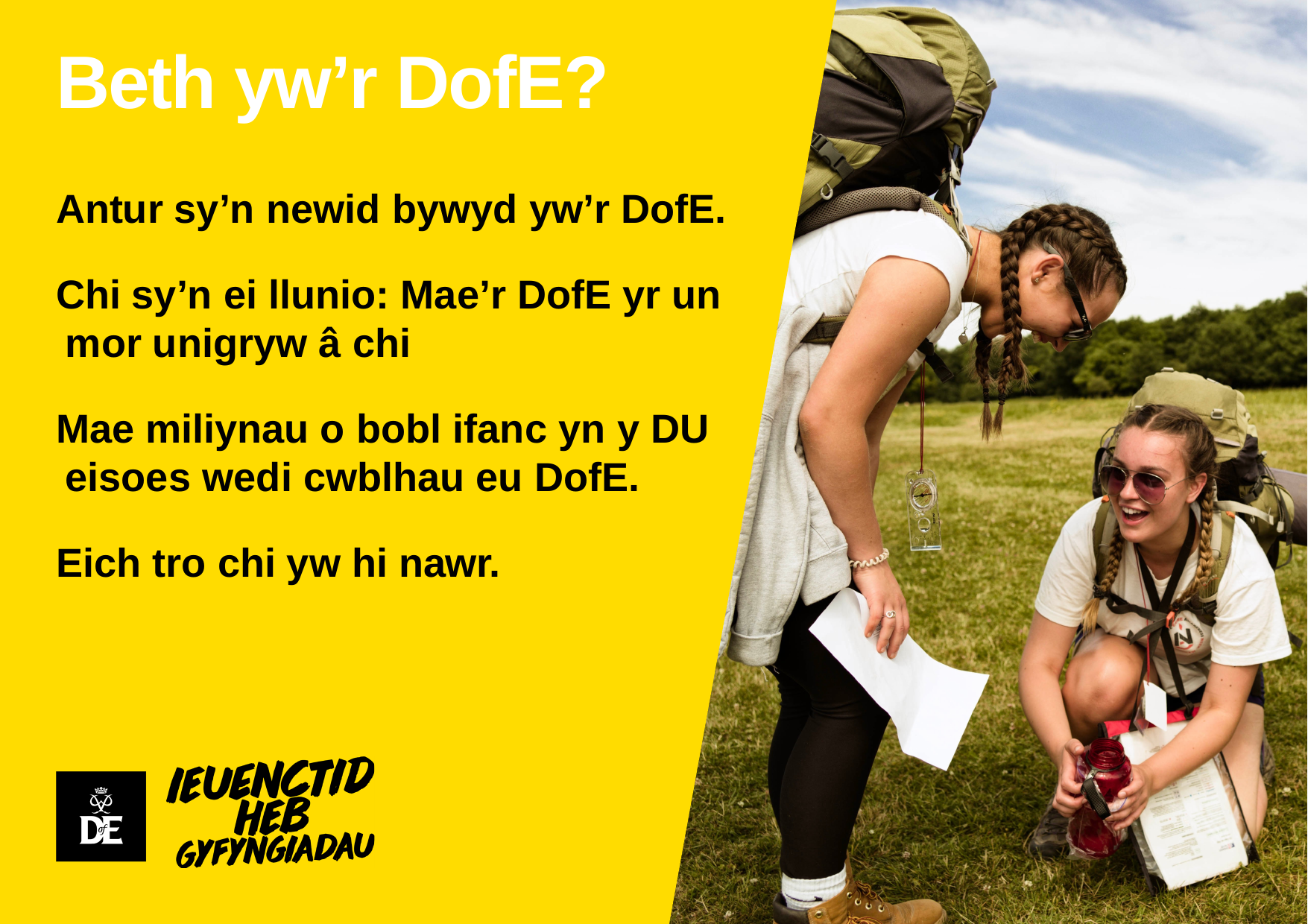

# Beth yw’r DofE?
Antur sy’n newid bywyd yw’r DofE.
Chi sy’n ei llunio: Mae’r DofE yr un  mor unigryw â chi
Mae miliynau o bobl ifanc yn y DU  eisoes wedi cwblhau eu DofE.
Eich tro chi yw hi nawr.